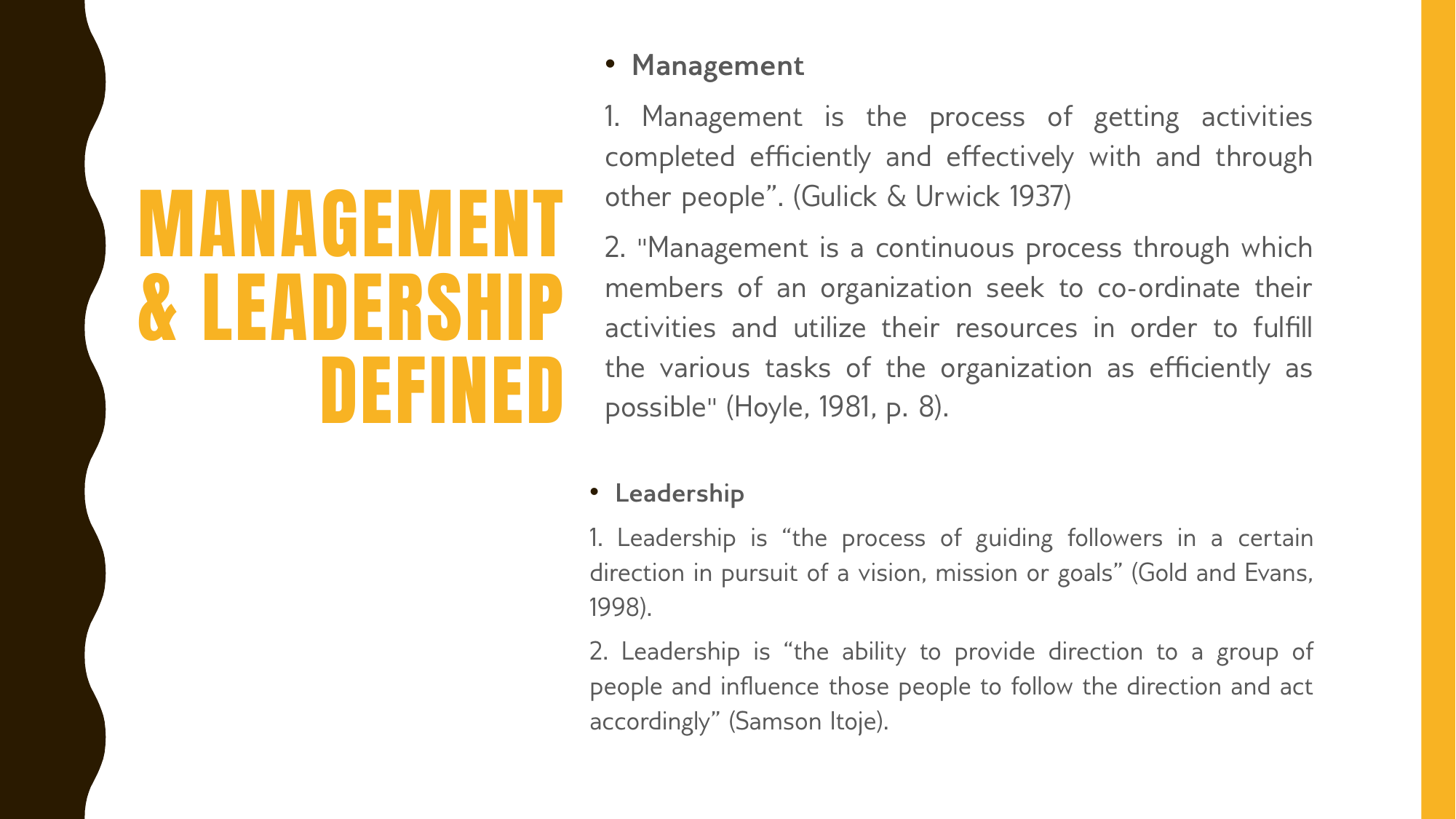

Management
1. Management is the process of getting activities completed efficiently and effectively with and through other people”. (Gulick & Urwick 1937)
2. "Management is a continuous process through which members of an organization seek to co-ordinate their activities and utilize their resources in order to fulfill the various tasks of the organization as efficiently as possible" (Hoyle, 1981, p. 8).
# Management & leadership defined
Leadership
1. Leadership is “the process of guiding followers in a certain direction in pursuit of a vision, mission or goals” (Gold and Evans, 1998).
2. Leadership is “the ability to provide direction to a group of people and influence those people to follow the direction and act accordingly” (Samson Itoje).